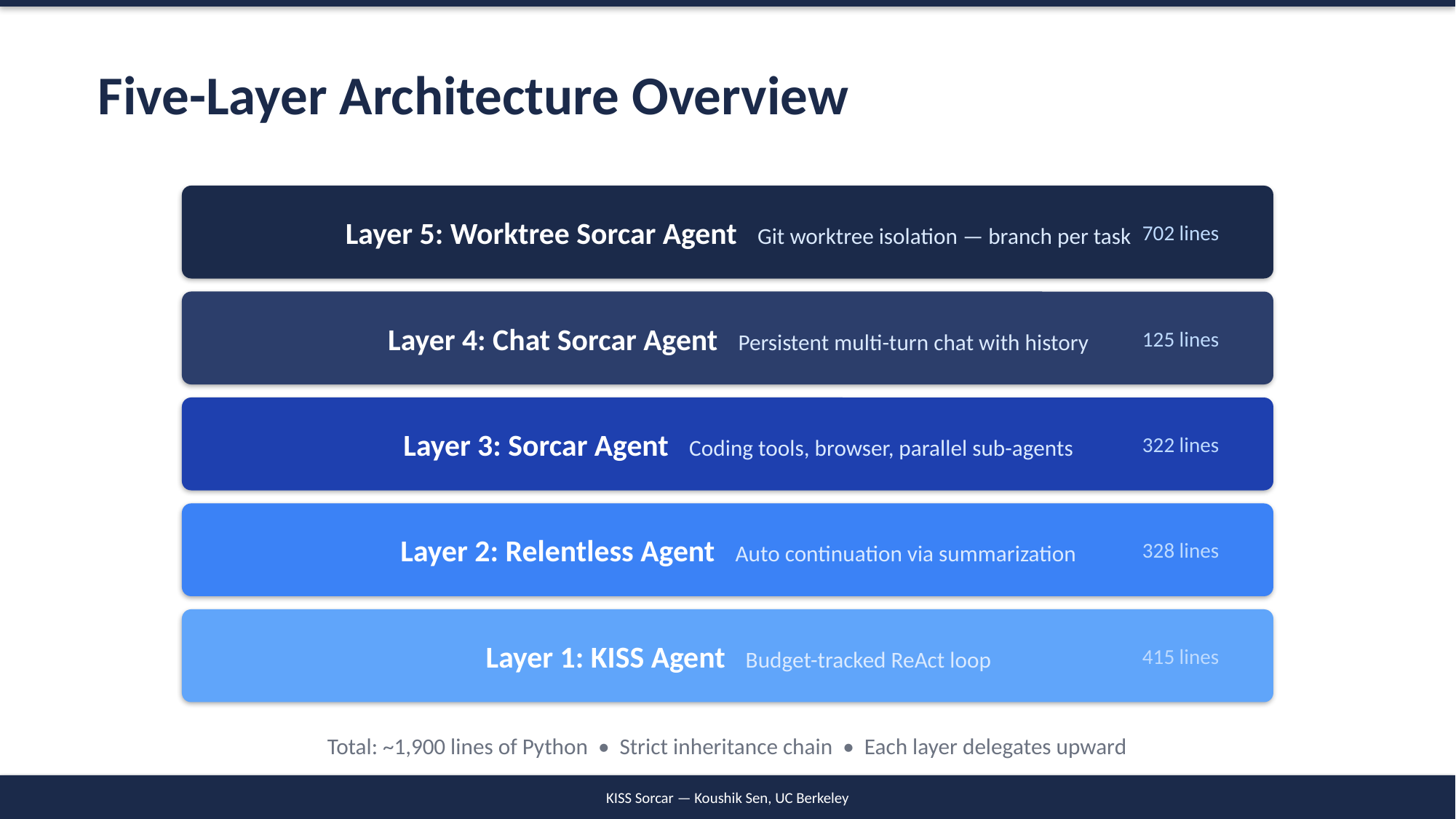

Five-Layer Architecture Overview
Layer 5: Worktree Sorcar Agent    Git worktree isolation — branch per task
702 lines
Layer 4: Chat Sorcar Agent    Persistent multi-turn chat with history
125 lines
Layer 3: Sorcar Agent    Coding tools, browser, parallel sub-agents
322 lines
Layer 2: Relentless Agent    Auto continuation via summarization
328 lines
Layer 1: KISS Agent    Budget-tracked ReAct loop
415 lines
Total: ~1,900 lines of Python  •  Strict inheritance chain  •  Each layer delegates upward
KISS Sorcar — Koushik Sen, UC Berkeley